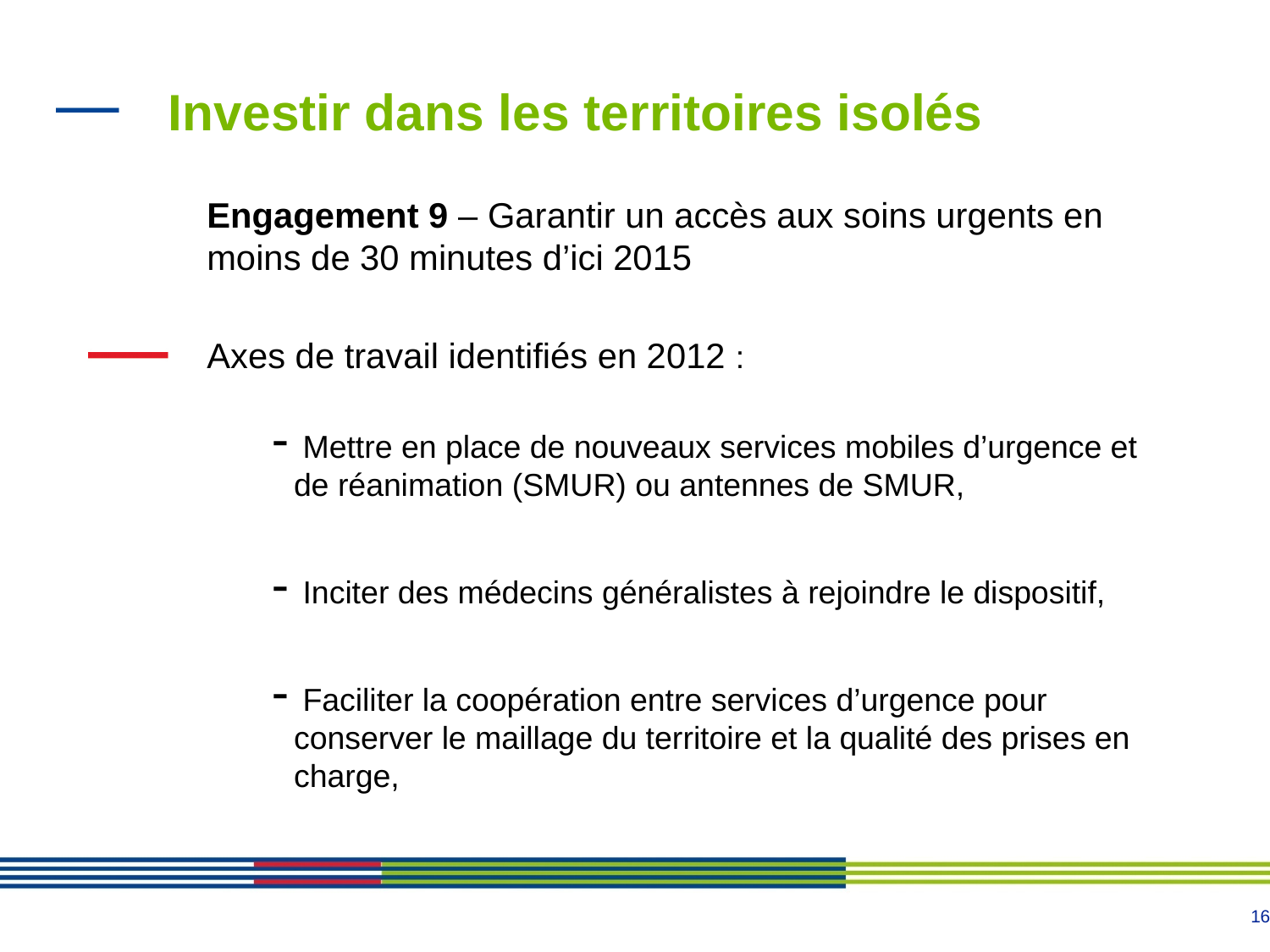

# Investir dans les territoires isolés
	Engagement 9 – Garantir un accès aux soins urgents en moins de 30 minutes d’ici 2015

Axes de travail identifiés en 2012 :

 Mettre en place de nouveaux services mobiles d’urgence et de réanimation (SMUR) ou antennes de SMUR,

 Inciter des médecins généralistes à rejoindre le dispositif,

 Faciliter la coopération entre services d’urgence pour conserver le maillage du territoire et la qualité des prises en charge,